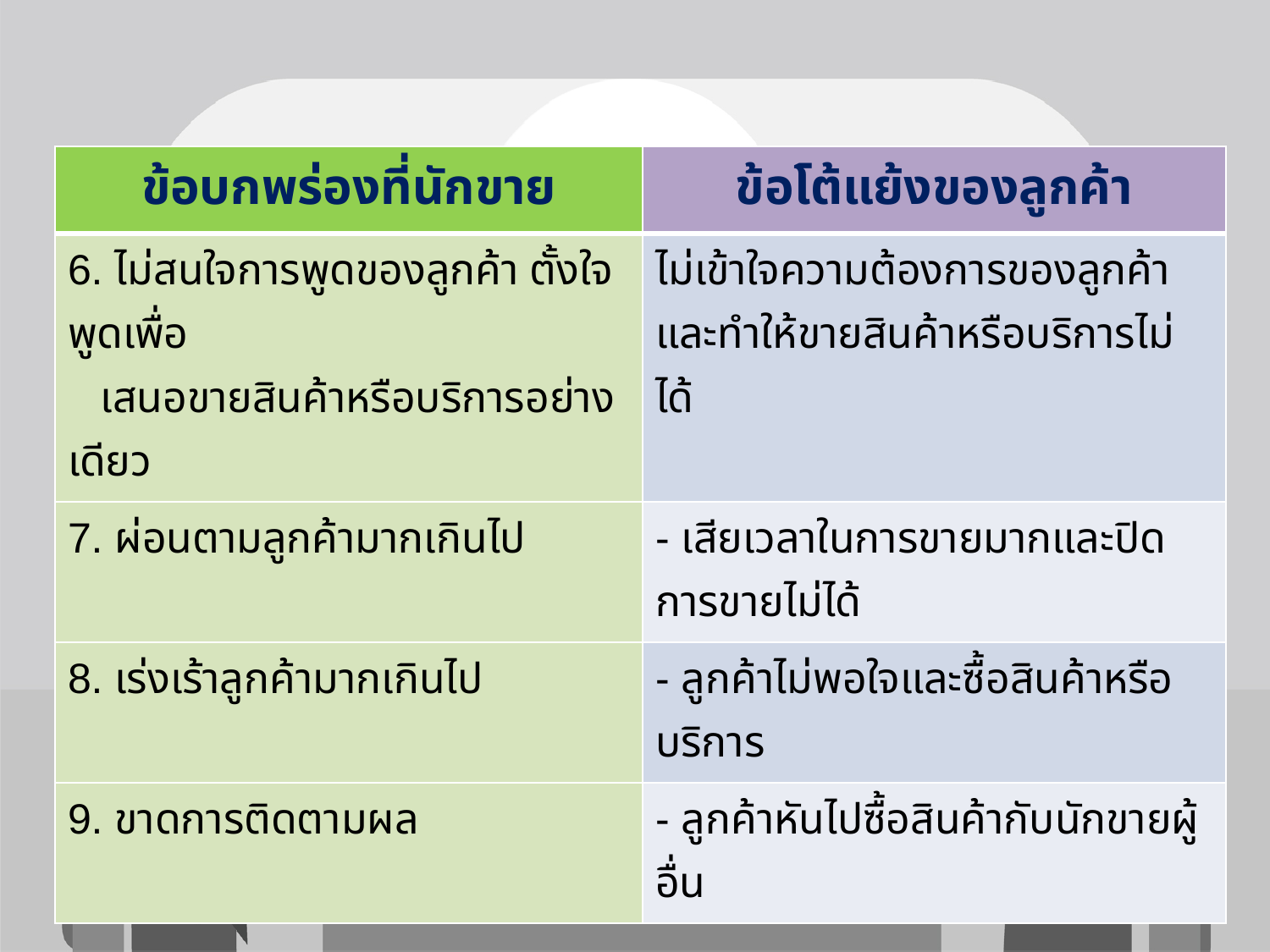

| ข้อบกพร่องที่นักขาย | ข้อโต้แย้งของลูกค้า |
| --- | --- |
| 6. ไม่สนใจการพูดของลูกค้า ตั้งใจพูดเพื่อ เสนอขายสินค้าหรือบริการอย่างเดียว | ไม่เข้าใจความต้องการของลูกค้าและทำให้ขายสินค้าหรือบริการไม่ได้ |
| 7. ผ่อนตามลูกค้ามากเกินไป | - เสียเวลาในการขายมากและปิดการขายไม่ได้ |
| 8. เร่งเร้าลูกค้ามากเกินไป | - ลูกค้าไม่พอใจและซื้อสินค้าหรือบริการ |
| 9. ขาดการติดตามผล | - ลูกค้าหันไปซื้อสินค้ากับนักขายผู้อื่น |